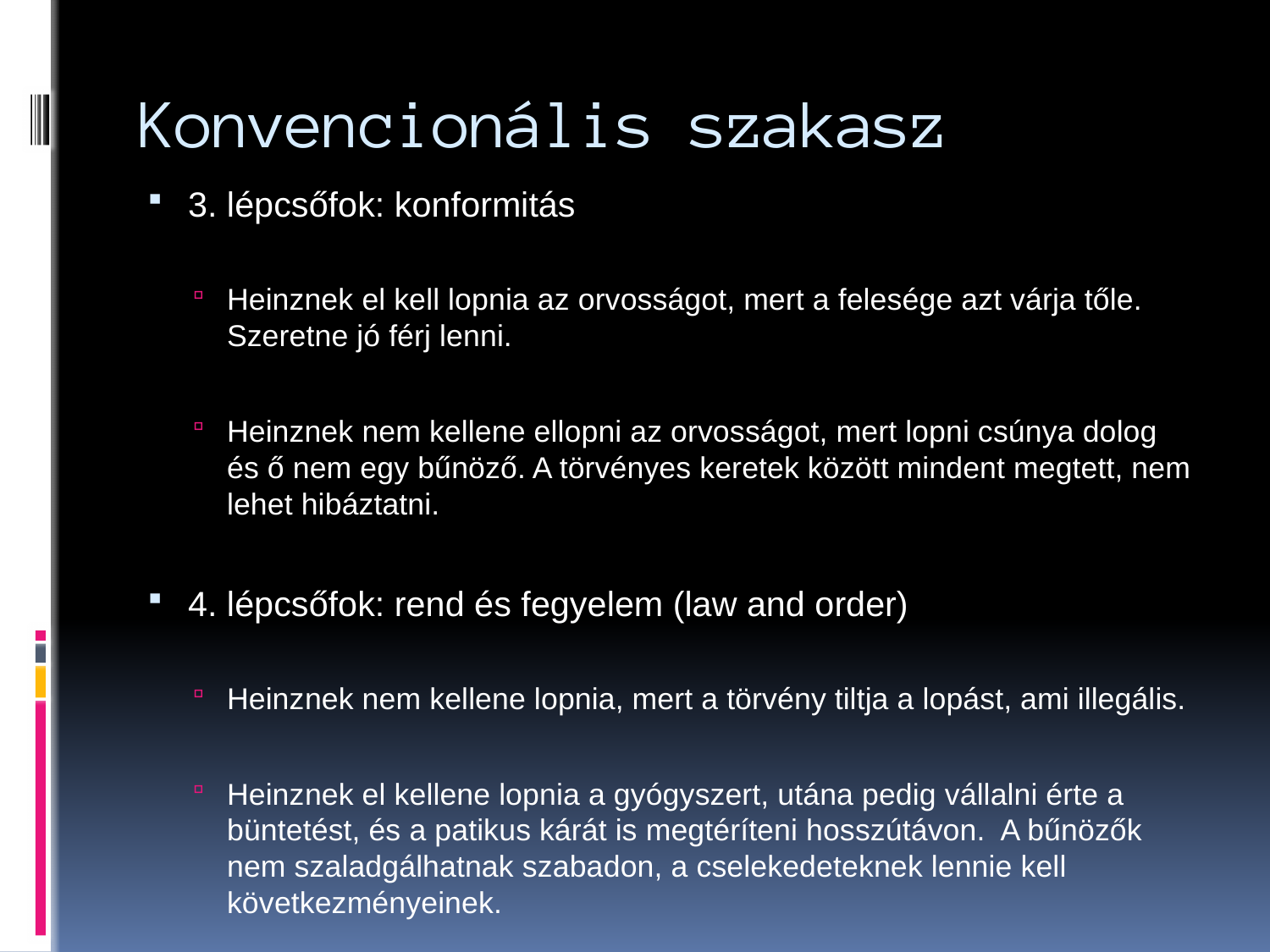

# Konvencionális szakasz
3. lépcsőfok: konformitás

Heinznek el kell lopnia az orvosságot, mert a felesége azt várja tőle. Szeretne jó férj lenni.

Heinznek nem kellene ellopni az orvosságot, mert lopni csúnya dolog és ő nem egy bűnöző. A törvényes keretek között mindent megtett, nem lehet hibáztatni.

4. lépcsőfok: rend és fegyelem (law and order)

Heinznek nem kellene lopnia, mert a törvény tiltja a lopást, ami illegális.

Heinznek el kellene lopnia a gyógyszert, utána pedig vállalni érte a büntetést, és a patikus kárát is megtéríteni hosszútávon.  A bűnözők nem szaladgálhatnak szabadon, a cselekedeteknek lennie kell következményeinek.